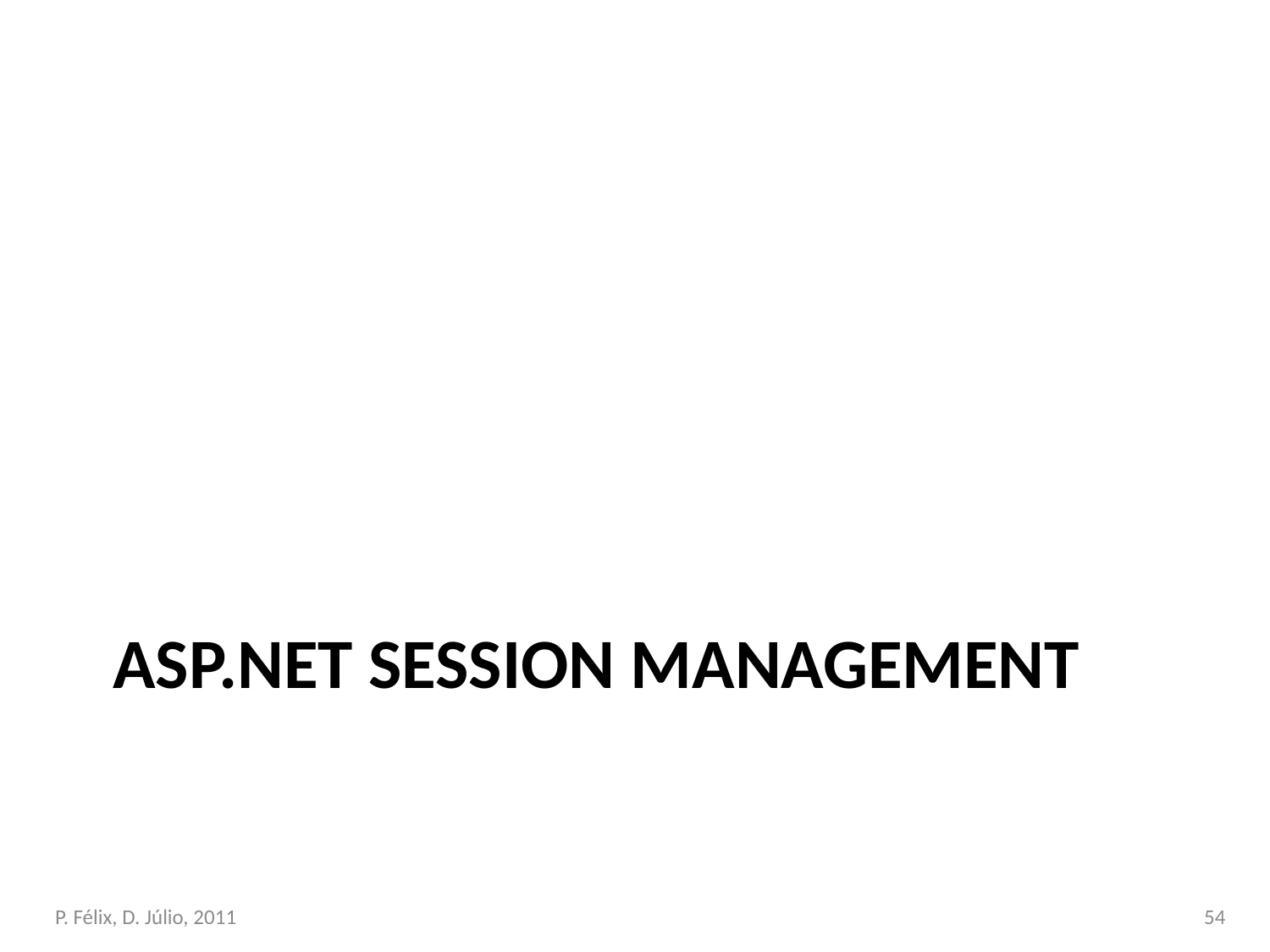

# ASP.NET Session management
P. Félix, D. Júlio, 2011
54